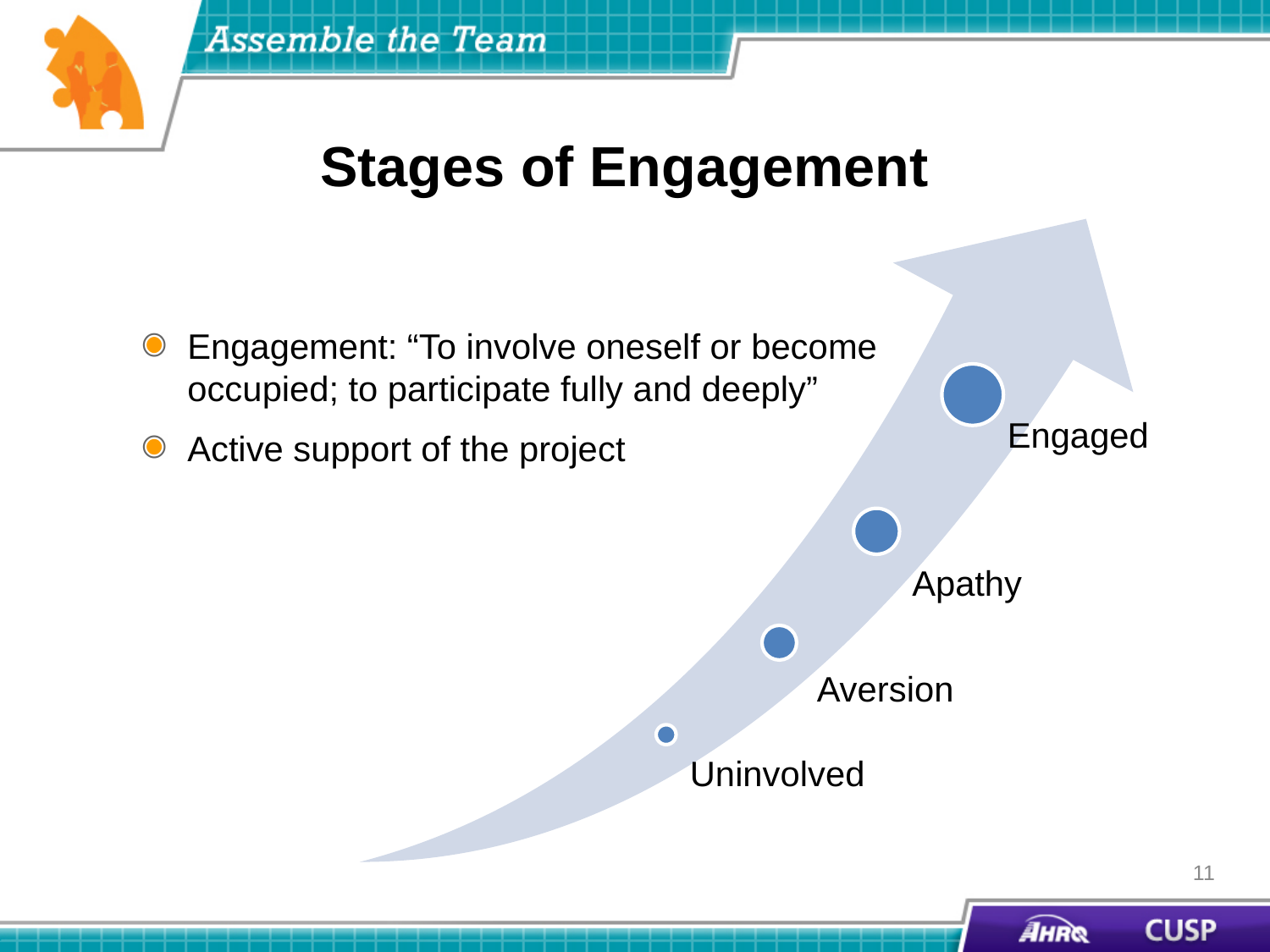

# Stages of Engagement

Engaged
Apathy
Aversion
Uninvolved
Engagement: “To involve oneself or become occupied; to participate fully and deeply”
Active support of the project
11